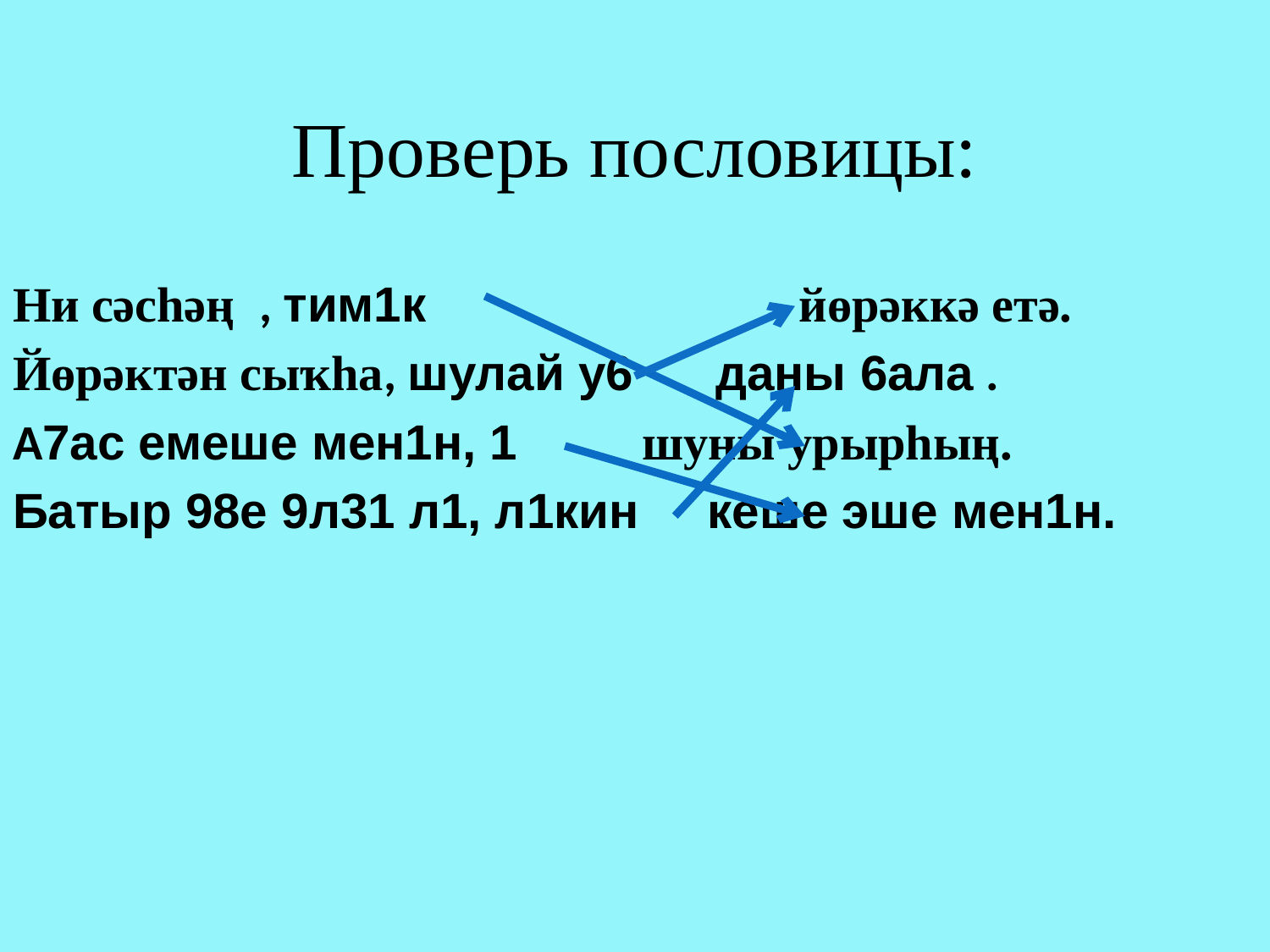

# Проверь пословицы:
Ни сәсһәң  , тим1к                                 йөрәккә етә.
Йөрәктән сыҡһа, шулай у6      даны 6ала .
А7ас емеше мен1н, 1         шуны урырһың.
Батыр 98е 9л31 л1, л1кин     кеше эше мен1н.